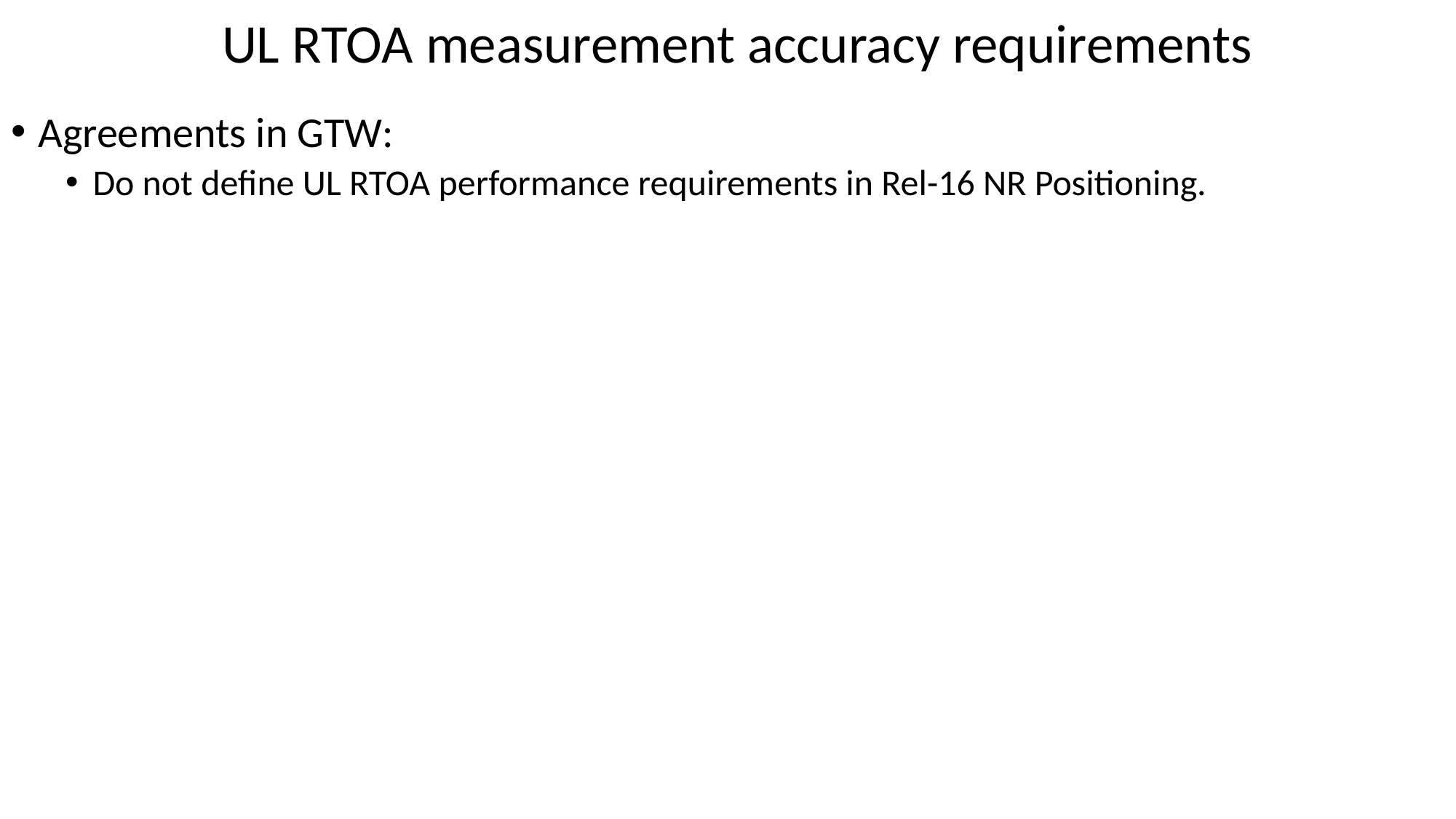

# UL RTOA measurement accuracy requirements
Agreements in GTW:
Do not define UL RTOA performance requirements in Rel-16 NR Positioning.